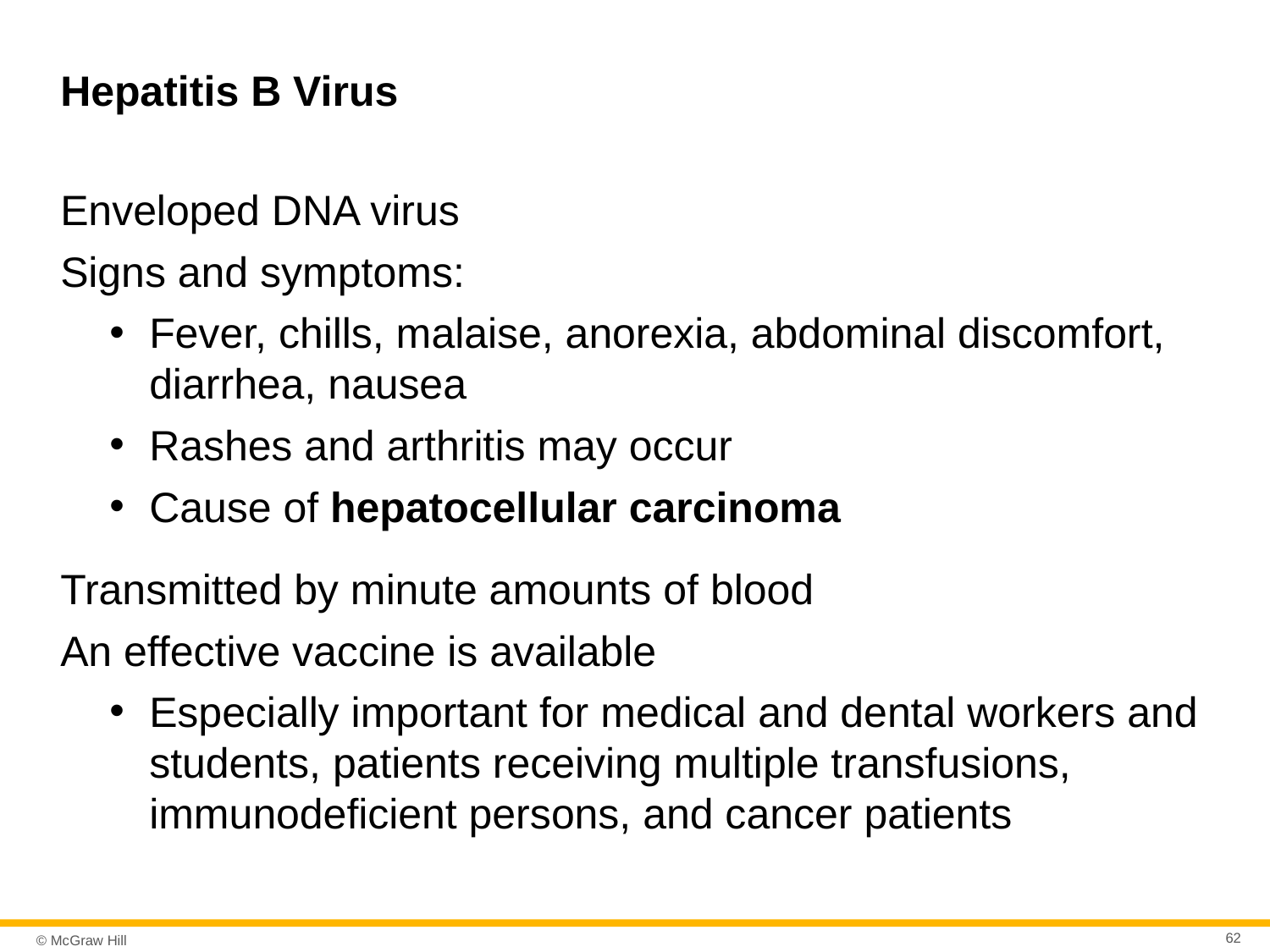

# Hepatitis B Virus
Enveloped DNA virus
Signs and symptoms:
Fever, chills, malaise, anorexia, abdominal discomfort, diarrhea, nausea
Rashes and arthritis may occur
Cause of hepatocellular carcinoma
Transmitted by minute amounts of blood
An effective vaccine is available
Especially important for medical and dental workers and students, patients receiving multiple transfusions, immunodeficient persons, and cancer patients